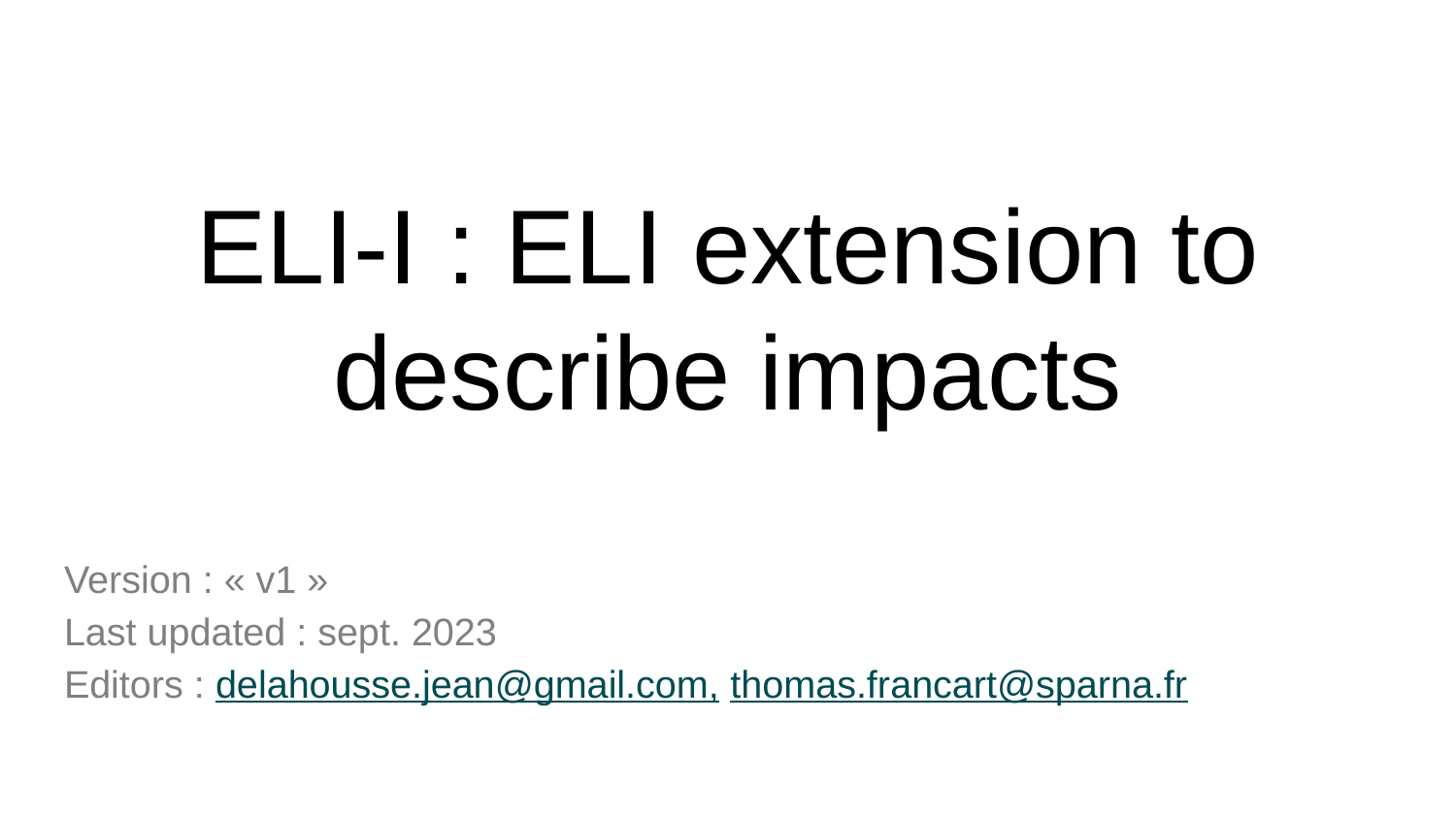

# ELI-I : ELI extension to describe impacts

Version : « v1 »
Last updated : sept. 2023
Editors : delahousse.jean@gmail.com, thomas.francart@sparna.fr